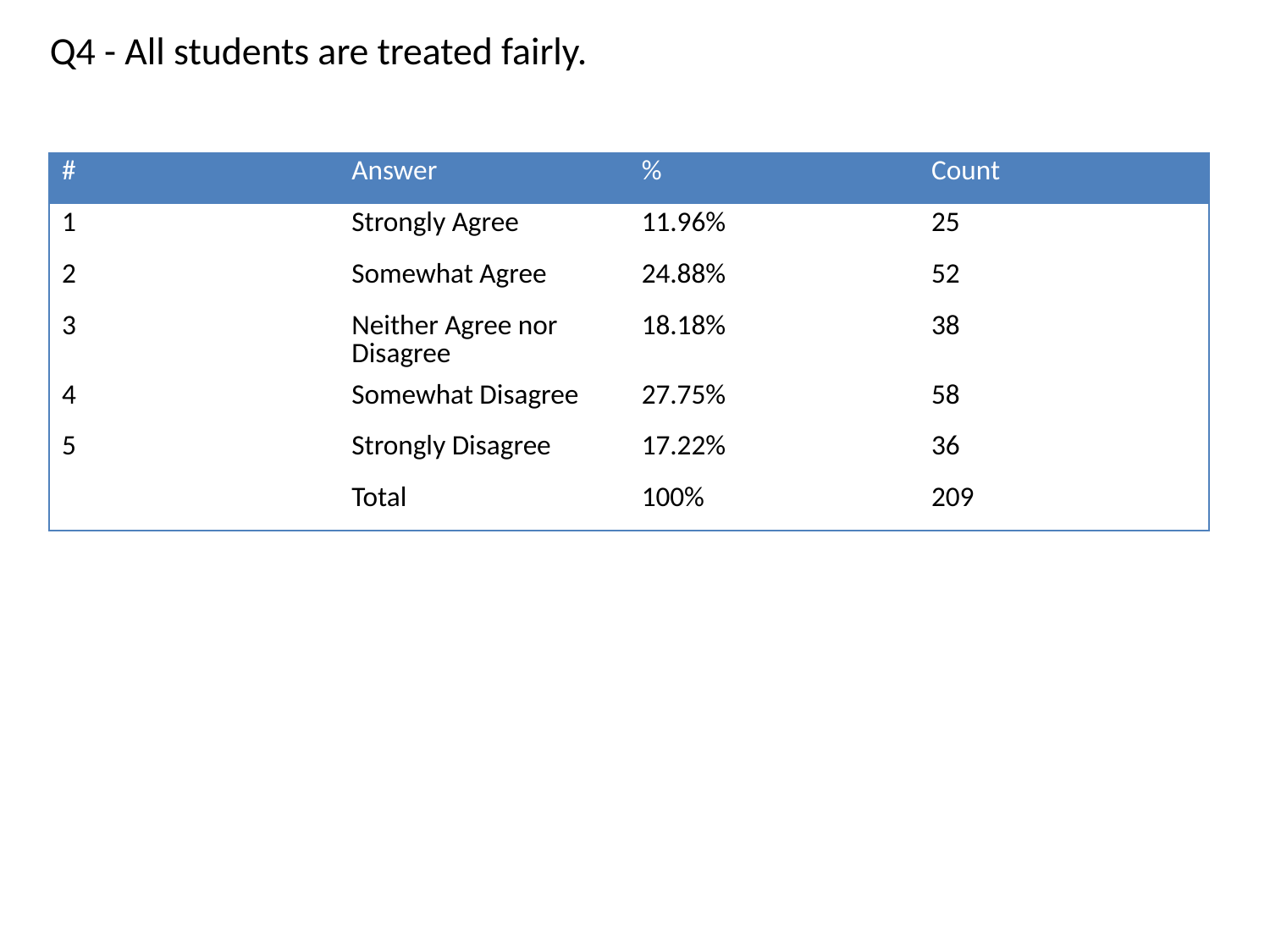

Q4 - All students are treated fairly.
| # | Answer | % | Count |
| --- | --- | --- | --- |
| 1 | Strongly Agree | 11.96% | 25 |
| 2 | Somewhat Agree | 24.88% | 52 |
| 3 | Neither Agree nor Disagree | 18.18% | 38 |
| 4 | Somewhat Disagree | 27.75% | 58 |
| 5 | Strongly Disagree | 17.22% | 36 |
|  | Total | 100% | 209 |